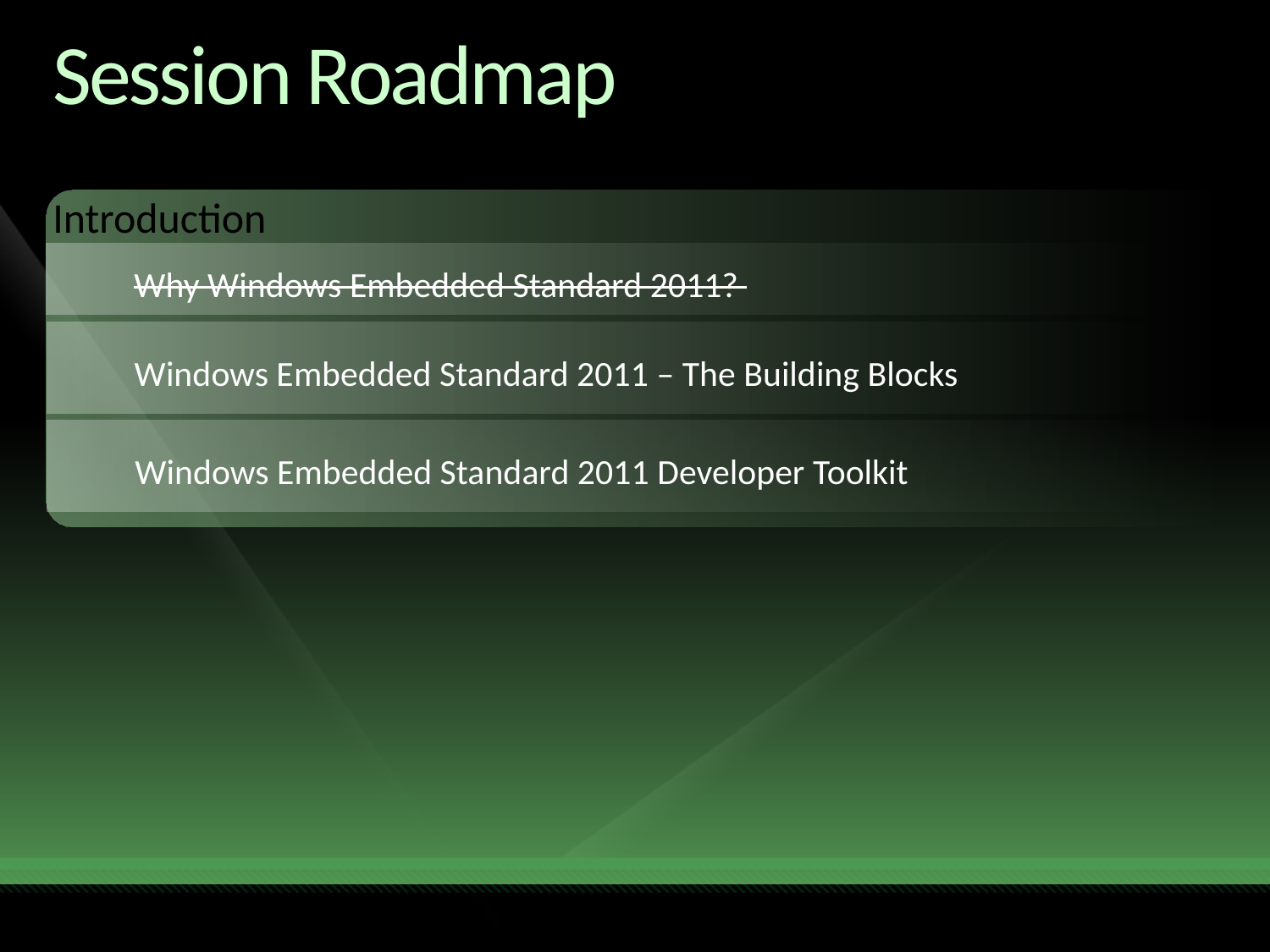

# Session Roadmap

Introduction
Why Windows Embedded Standard 2011?
Windows Embedded Standard 2011 – The Building Blocks

Windows Embedded Standard 2011 Developer Toolkit